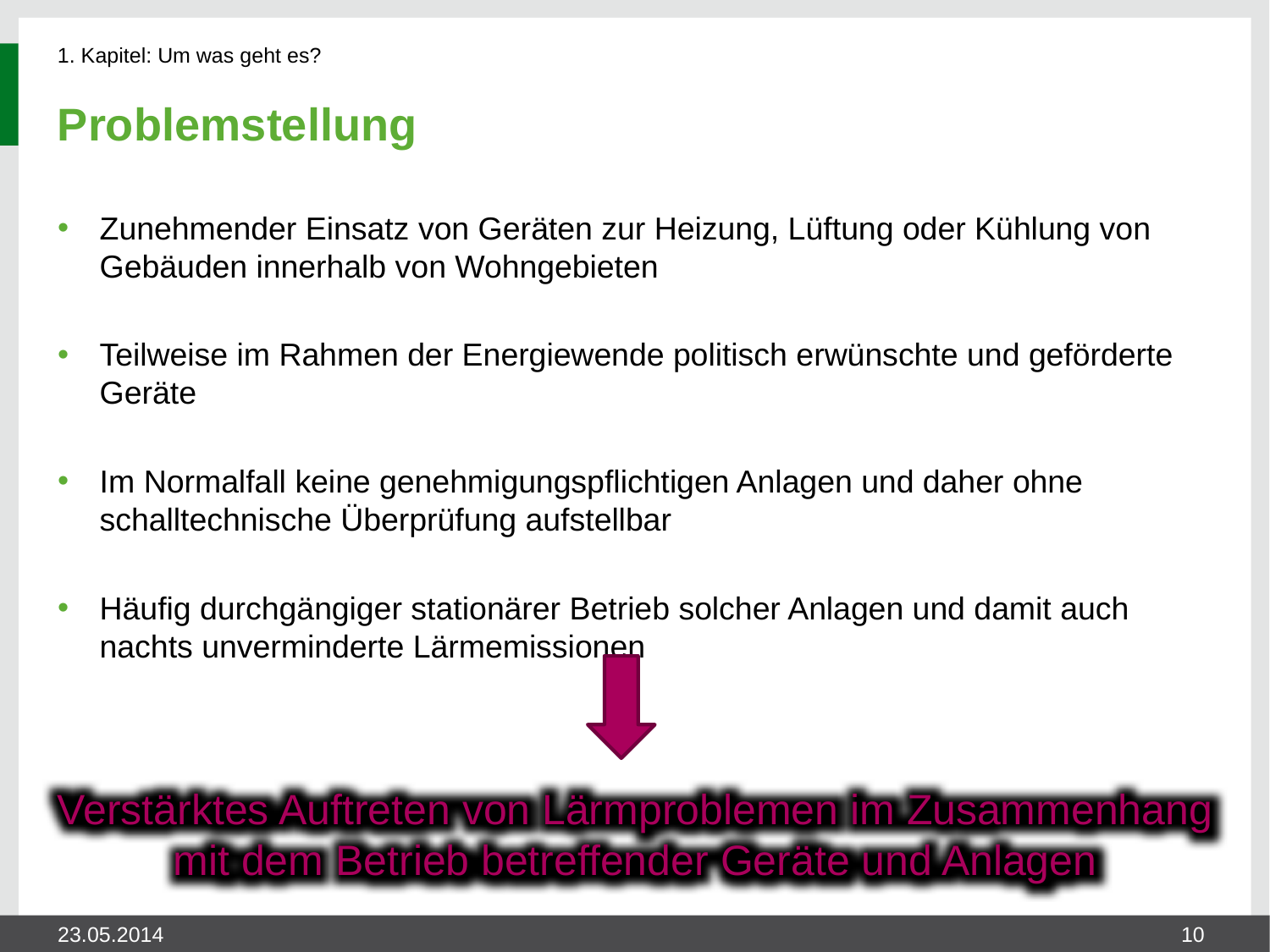

1. Kapitel: Um was geht es?

# Problemstellung
Zunehmender Einsatz von Geräten zur Heizung, Lüftung oder Kühlung von Gebäuden innerhalb von Wohngebieten

Teilweise im Rahmen der Energiewende politisch erwünschte und geförderte Geräte

Im Normalfall keine genehmigungspflichtigen Anlagen und daher ohne schalltechnische Überprüfung aufstellbar

Häufig durchgängiger stationärer Betrieb solcher Anlagen und damit auch nachts unverminderte Lärmemissionen

Verstärktes Auftreten von Lärmproblemen im Zusammenhang mit dem Betrieb betreffender Geräte und Anlagen
23.05.2014
10